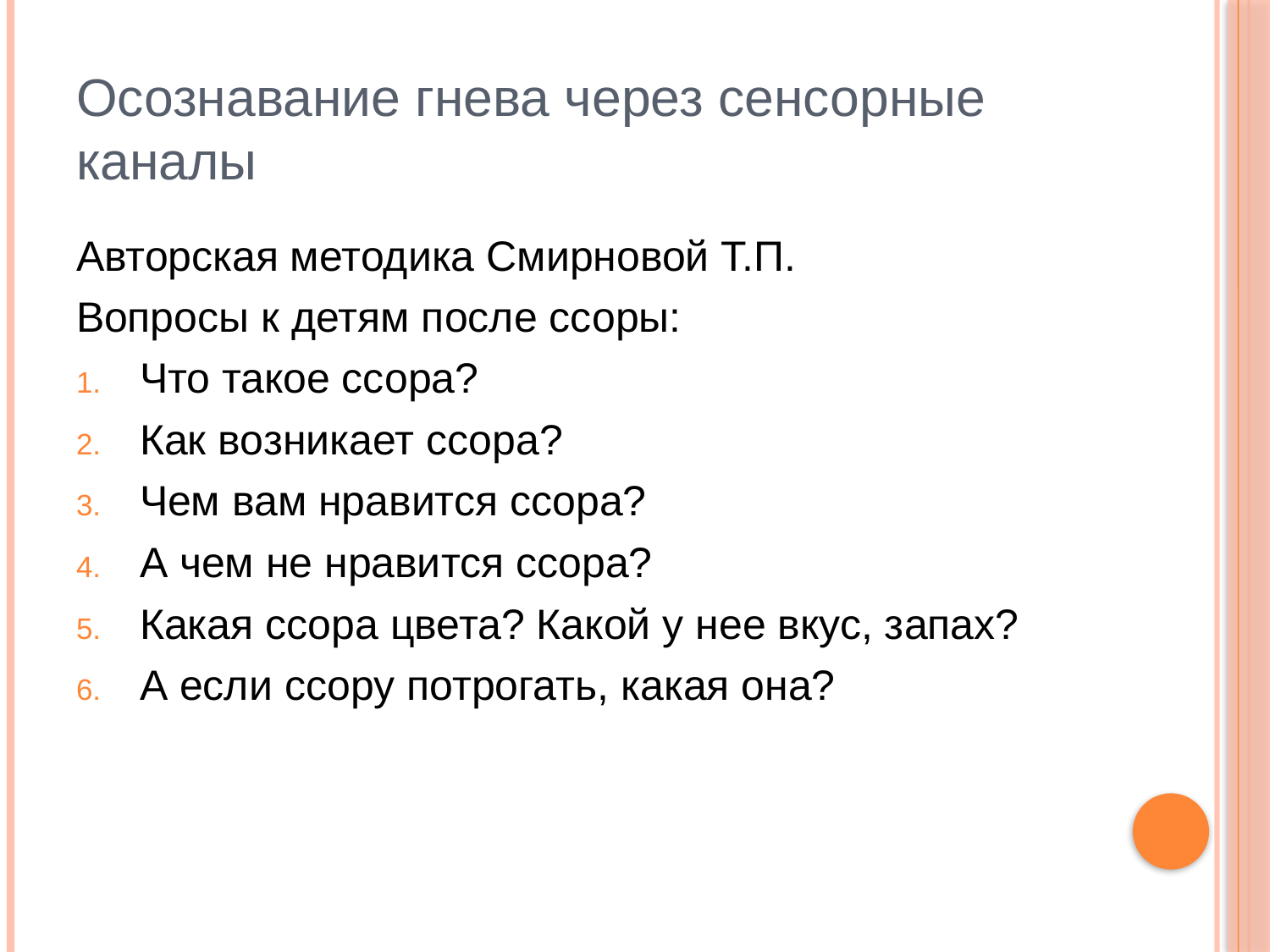

Осознавание гнева через сенсорные каналы
Авторская методика Смирновой Т.П.
Вопросы к детям после ссоры:
Что такое ссора?
Как возникает ссора?
Чем вам нравится ссора?
А чем не нравится ссора?
Какая ссора цвета? Какой у нее вкус, запах?
А если ссору потрогать, какая она?